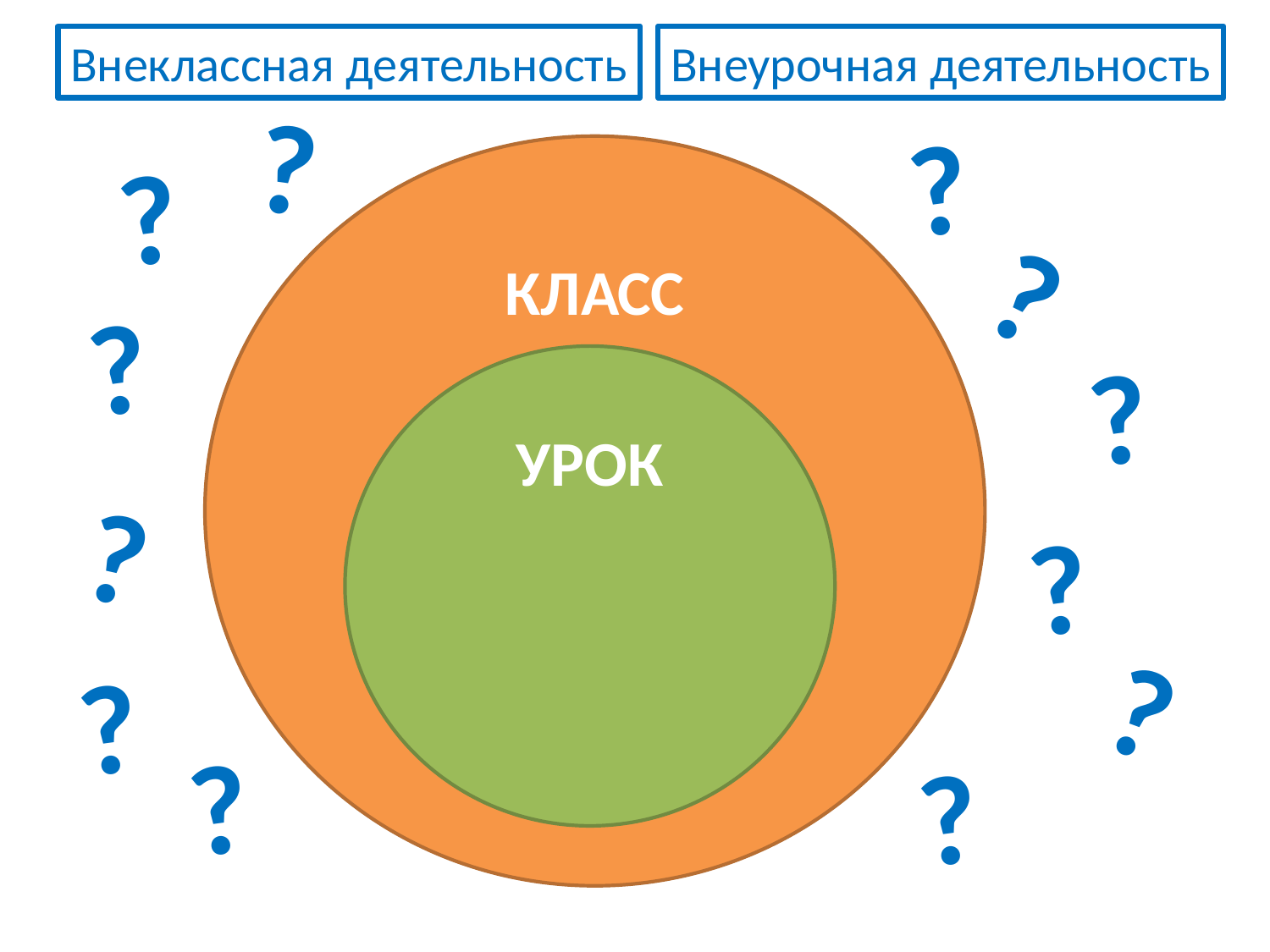

Внеклассная деятельность
Внеурочная деятельность
?
?
?
КЛАСС
?
?
?
УРОК
?
?
?
?
?
?